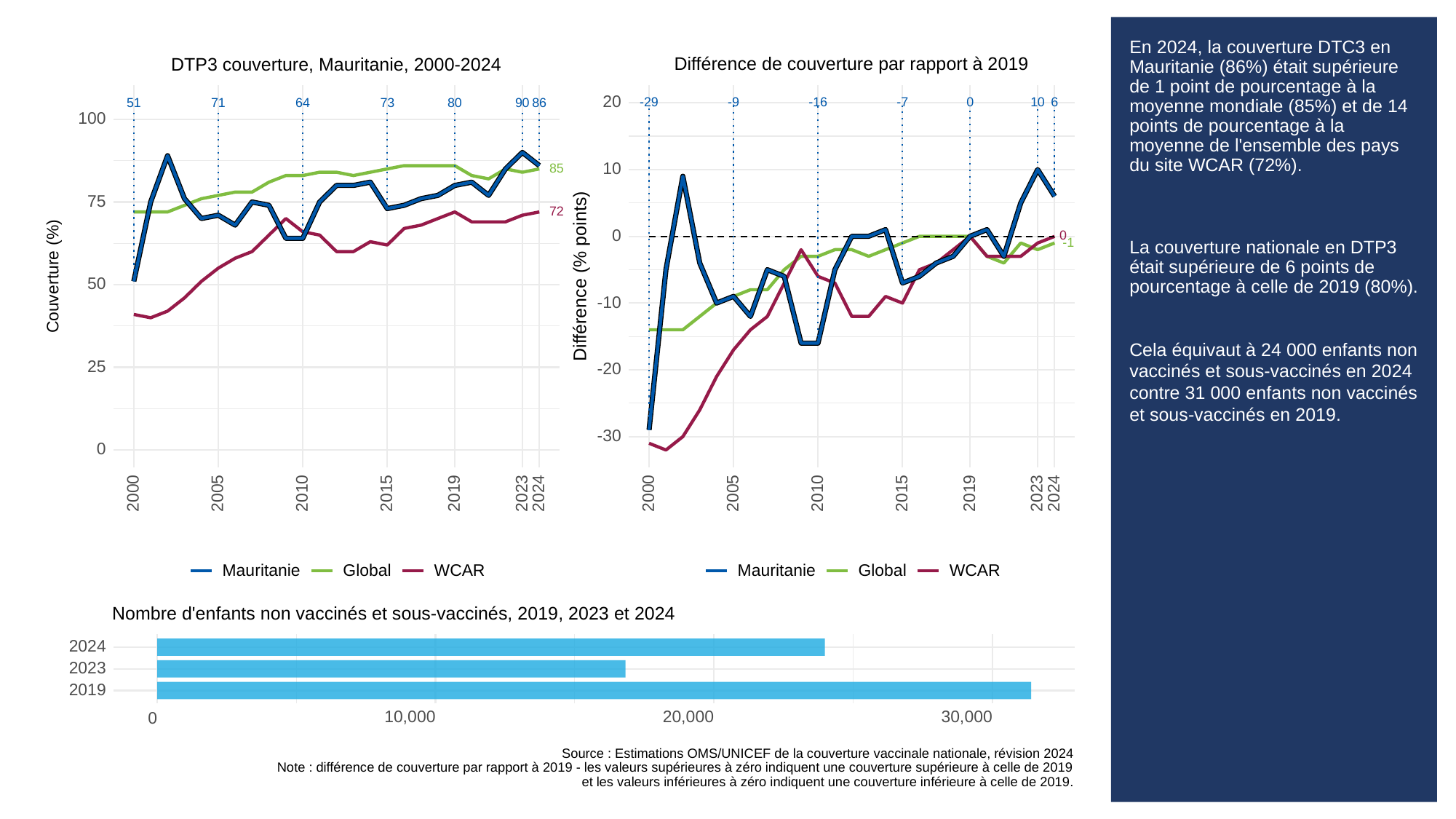

# En 2024, la couverture DTC3 en Mauritanie (86%) était supérieure de 1 point de pourcentage à la moyenne mondiale (85%) et de 14 points de pourcentage à la moyenne de l'ensemble des pays du site WCAR (72%).

La couverture nationale en DTP3 était supérieure de 6 points de pourcentage à celle de 2019 (80%).

Cela équivaut à 24 000 enfants non vaccinés et sous-vaccinés en 2024 contre 31 000 enfants non vaccinés et sous-vaccinés en 2019.

Différence de couverture par rapport à 2019
DTP3 couverture, Mauritanie, 2000-2024

20
-29
-9
-16
0
10
6
-7
73
51
64
80
90
86
71

100

10
85

75

72

0
0

-1

Différence (% points)
Couverture (%)

50

-10

25
-20

-30

0

2023
2023
2000
2005
2010
2015
2019
2024
2000
2005
2010
2015
2019
2024
Global
WCAR
Global
WCAR
Mauritanie
Mauritanie

Nombre d'enfants non vaccinés et sous-vaccinés, 2019, 2023 et 2024

2024

2023

2019

10,000
20,000
30,000
0
Source : Estimations OMS/UNICEF de la couverture vaccinale nationale, révision 2024
Note : différence de couverture par rapport à 2019 - les valeurs supérieures à zéro indiquent une couverture supérieure à celle de 2019
et les valeurs inférieures à zéro indiquent une couverture inférieure à celle de 2019.